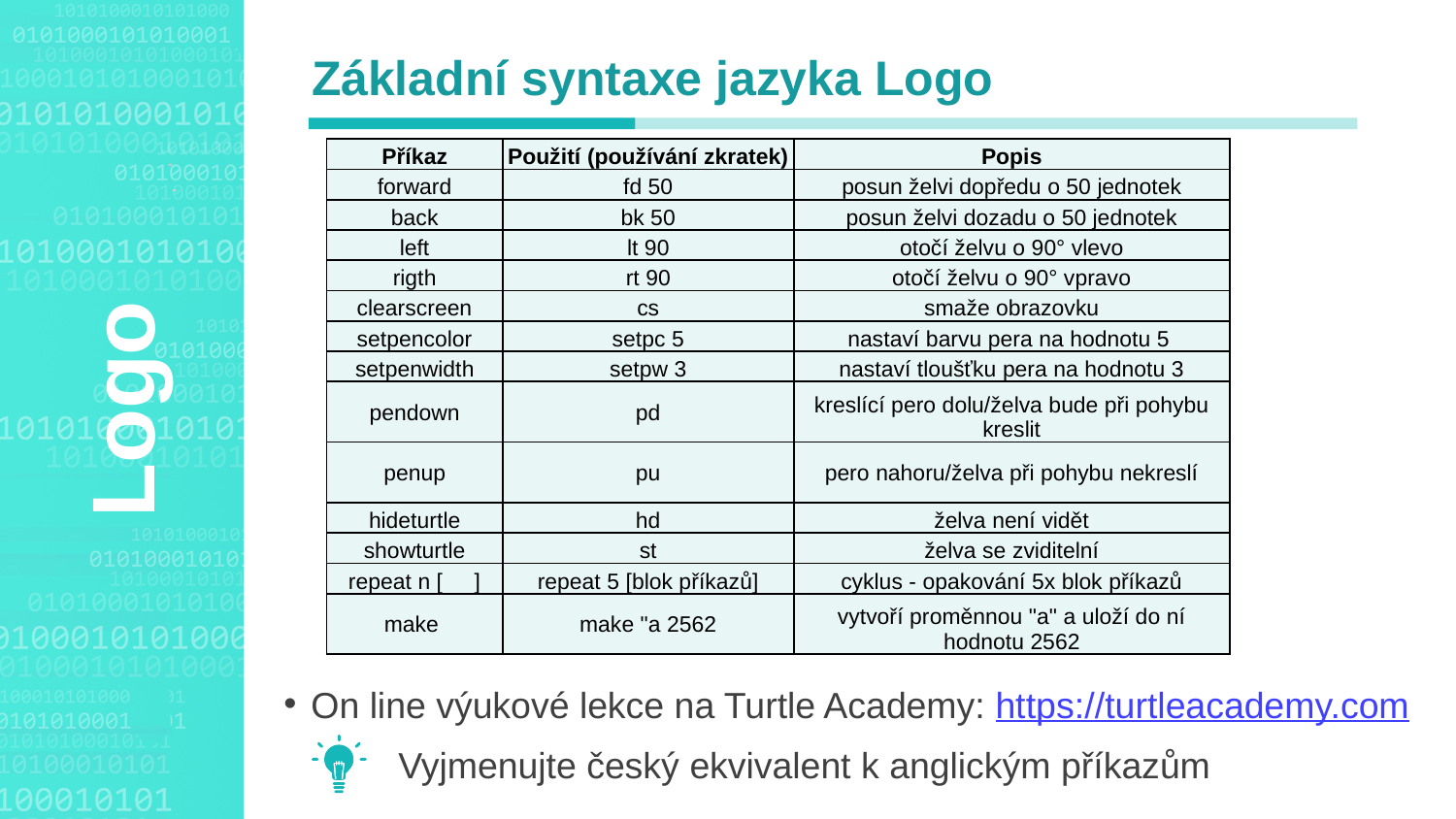

Základní syntaxe jazyka Logo

Agenda Style

| Příkaz | Použití (používání zkratek) | Popis |
| --- | --- | --- |
| forward | fd 50 | posun želvi dopředu o 50 jednotek |
| back | bk 50 | posun želvi dozadu o 50 jednotek |
| left | lt 90 | otočí želvu o 90° vlevo |
| rigth | rt 90 | otočí želvu o 90° vpravo |
| clearscreen | cs | smaže obrazovku |
| setpencolor | setpc 5 | nastaví barvu pera na hodnotu 5 |
| setpenwidth | setpw 3 | nastaví tloušťku pera na hodnotu 3 |
| pendown | pd | kreslící pero dolu/želva bude při pohybu kreslit |
| penup | pu | pero nahoru/želva při pohybu nekreslí |
| hideturtle | hd | želva není vidět |
| showturtle | st | želva se zviditelní |
| repeat n [ ] | repeat 5 [blok příkazů] | cyklus - opakování 5x blok příkazů |
| make | make "a 2562 | vytvoří proměnnou "a" a uloží do ní hodnotu 2562 |
Logo
On line výukové lekce na Turtle Academy: https://turtleacademy.com
Vyjmenujte český ekvivalent k anglickým příkazům